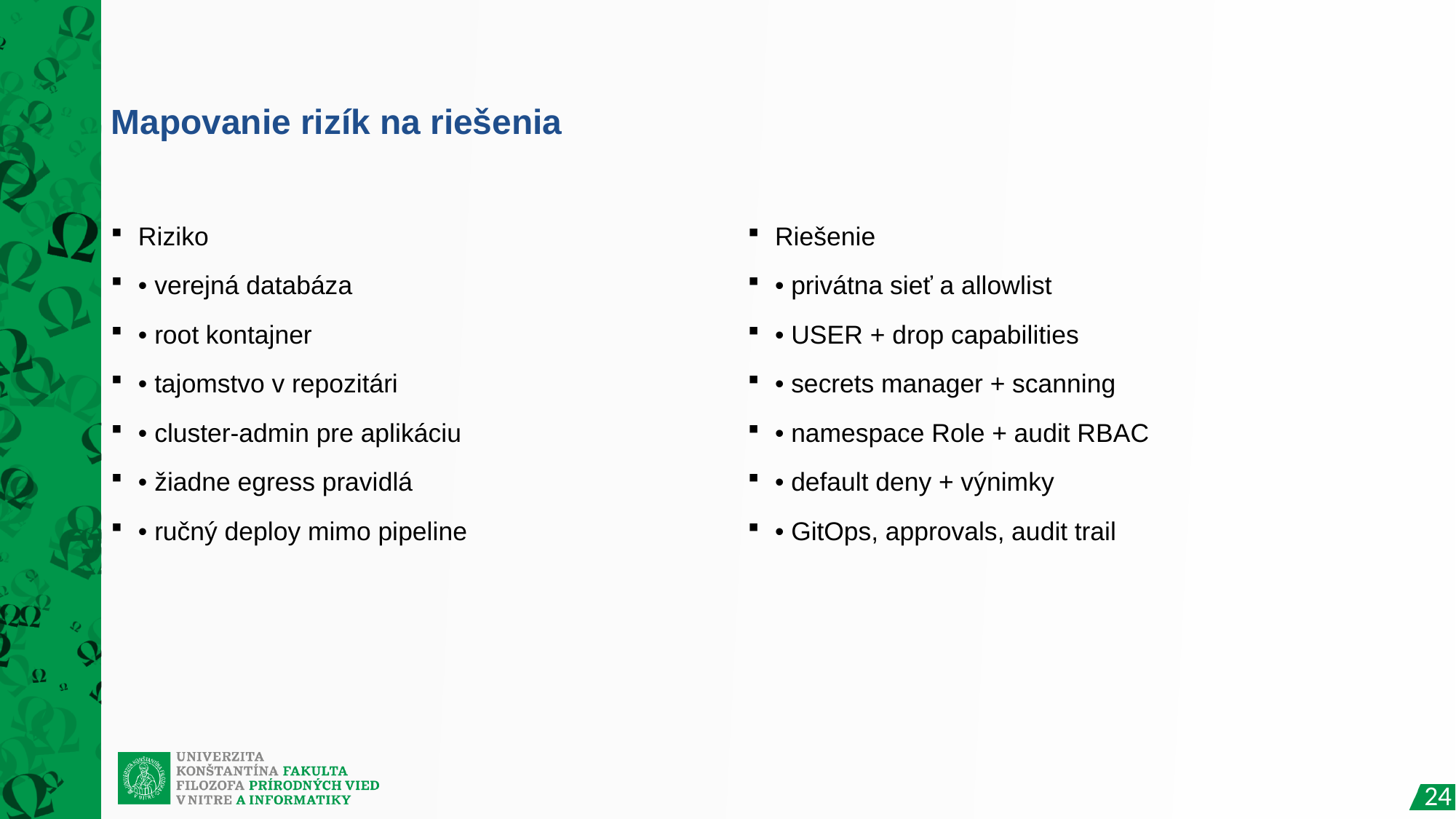

# Mapovanie rizík na riešenia
Riziko
• verejná databáza
• root kontajner
• tajomstvo v repozitári
• cluster-admin pre aplikáciu
• žiadne egress pravidlá
• ručný deploy mimo pipeline
Riešenie
• privátna sieť a allowlist
• USER + drop capabilities
• secrets manager + scanning
• namespace Role + audit RBAC
• default deny + výnimky
• GitOps, approvals, audit trail